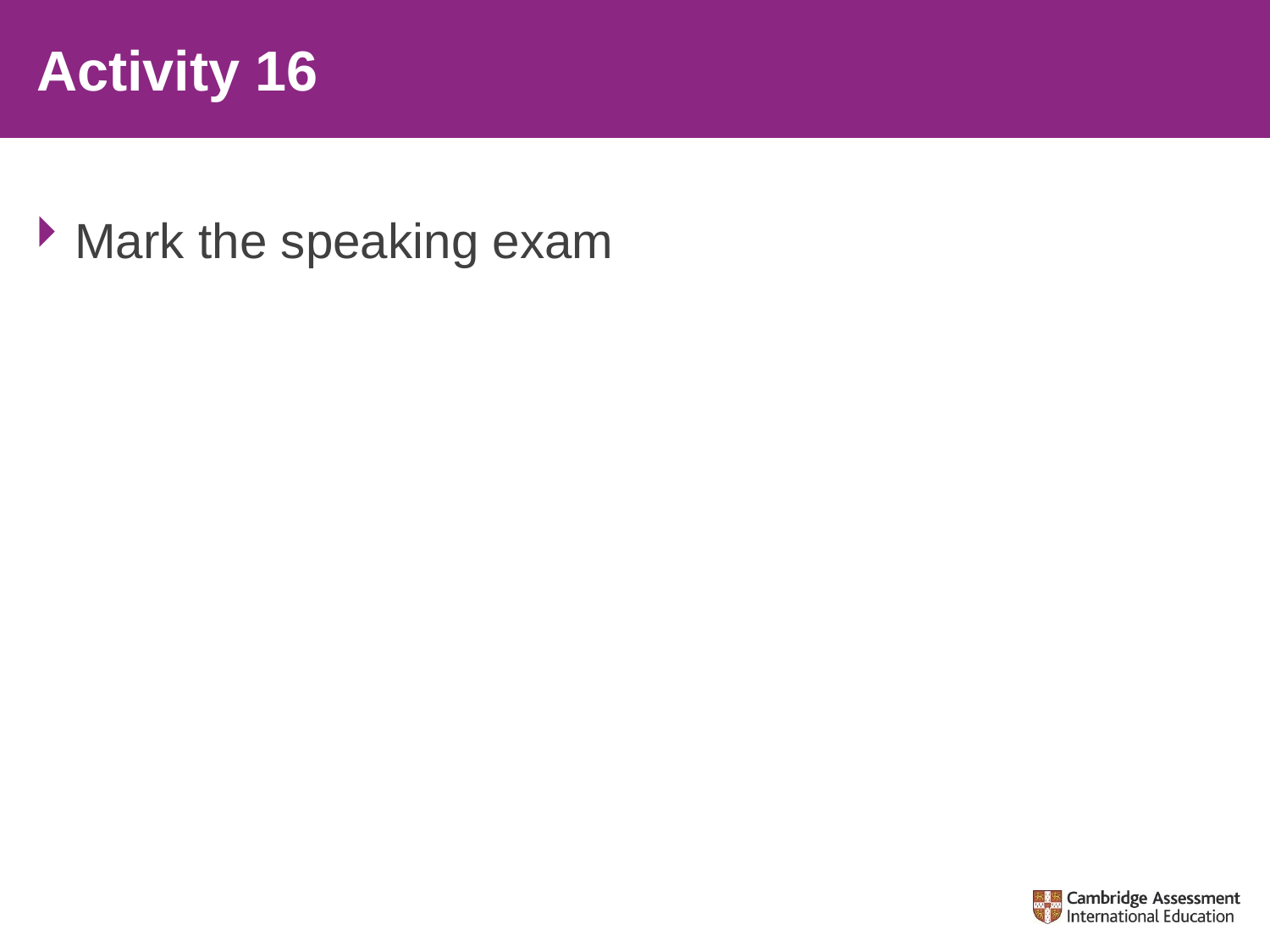

# Activity 16
Mark the speaking exam